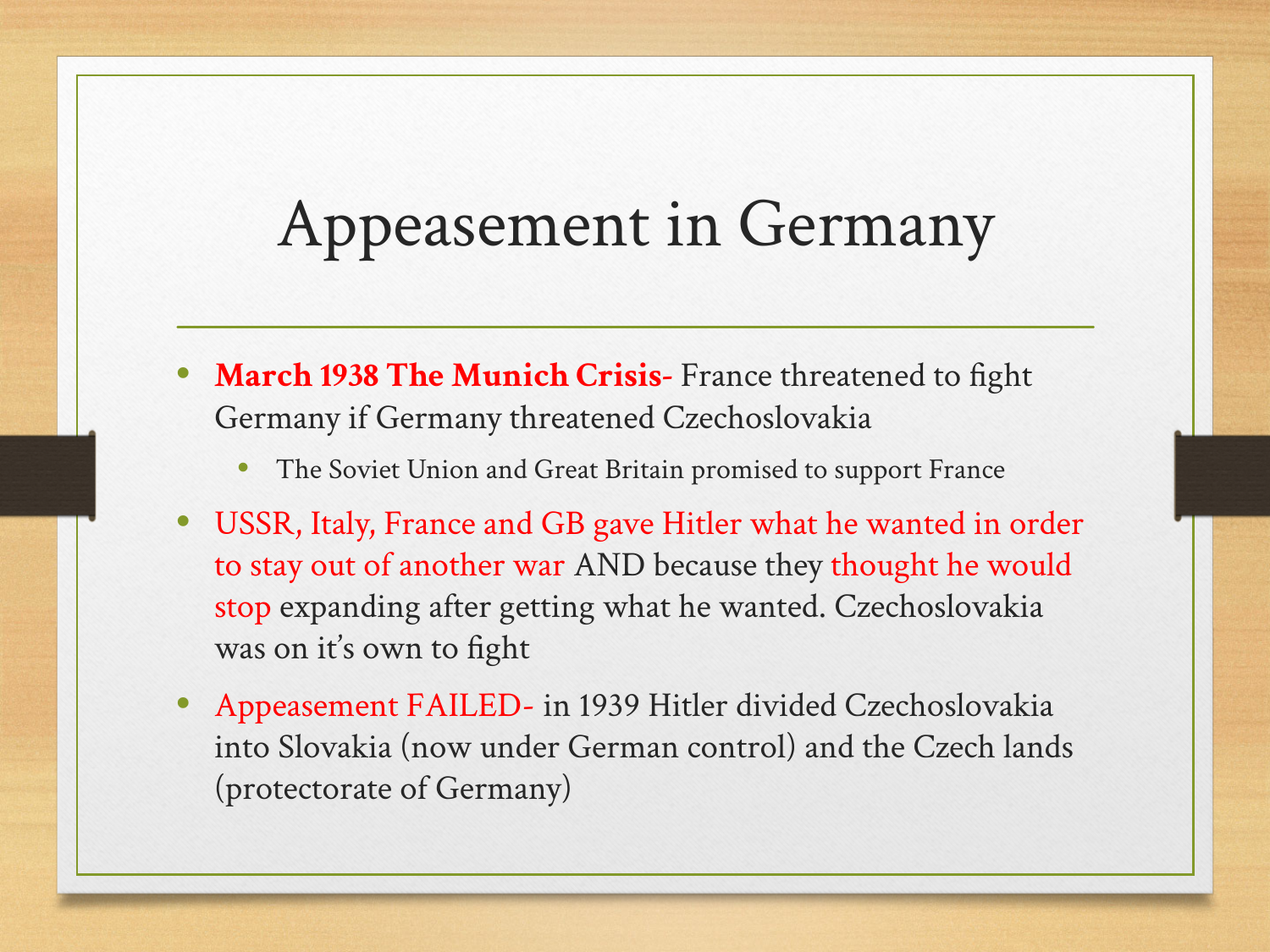

# Appeasement in Germany
March 1938 The Munich Crisis- France threatened to fight Germany if Germany threatened Czechoslovakia
The Soviet Union and Great Britain promised to support France
USSR, Italy, France and GB gave Hitler what he wanted in order to stay out of another war AND because they thought he would stop expanding after getting what he wanted. Czechoslovakia was on it’s own to fight
Appeasement FAILED- in 1939 Hitler divided Czechoslovakia into Slovakia (now under German control) and the Czech lands (protectorate of Germany)